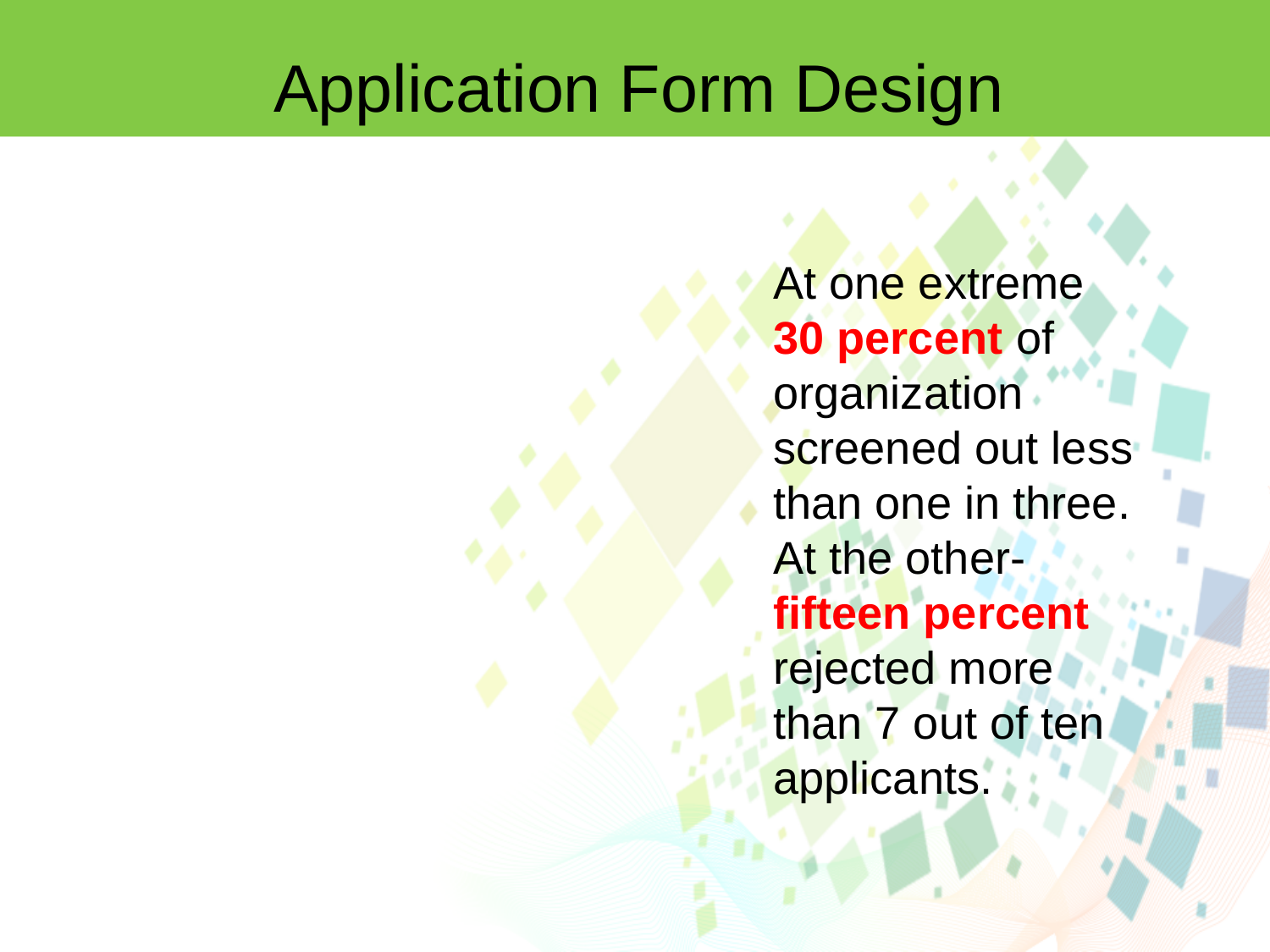

Application Form Design
At one extreme 30 percent of organization screened out less than one in three. At the other- fifteen percent rejected more than 7 out of ten applicants.